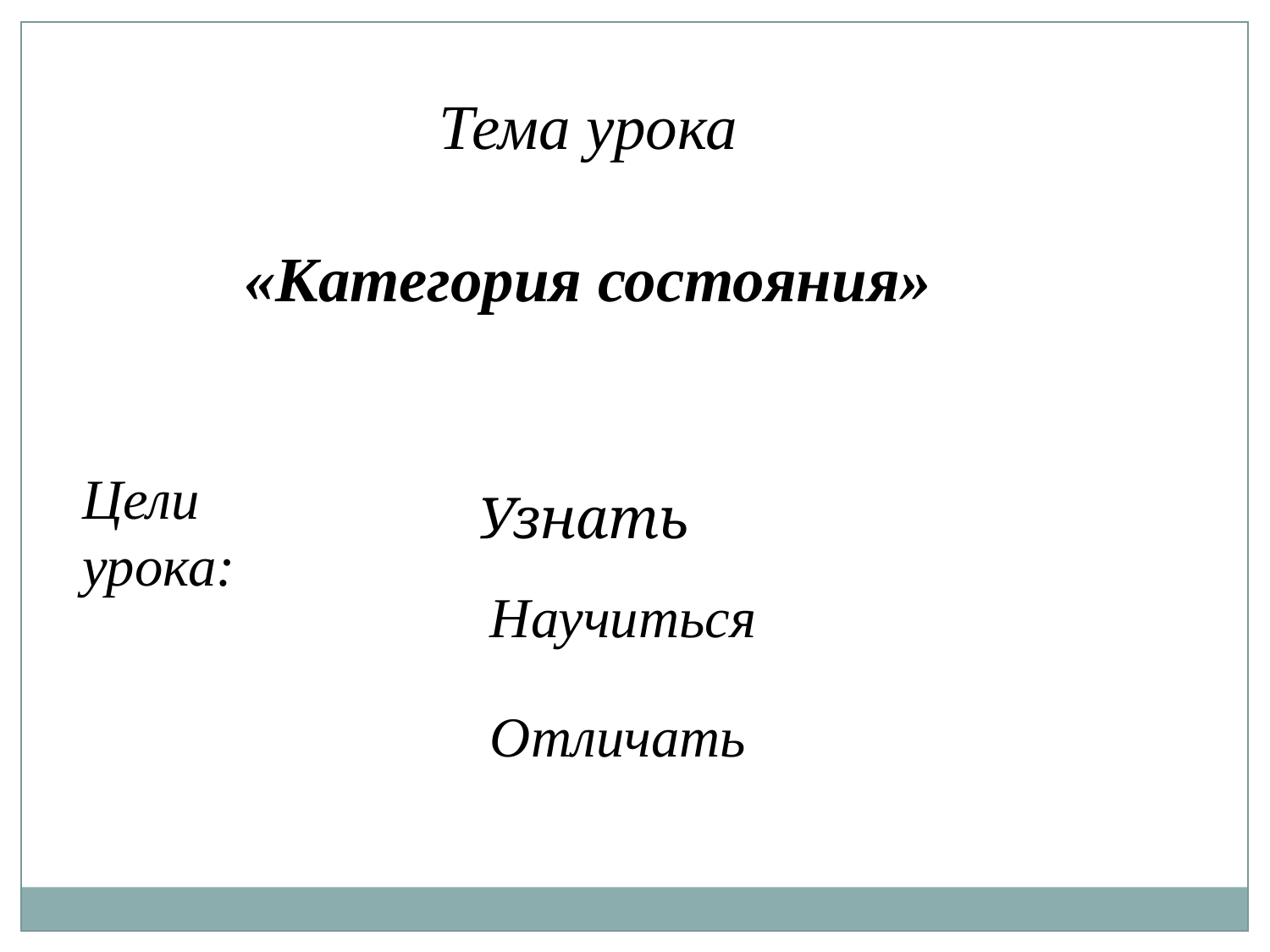

Тема урока

«Категория состояния»
Цели
урока:
Узнать
Научиться
Отличать